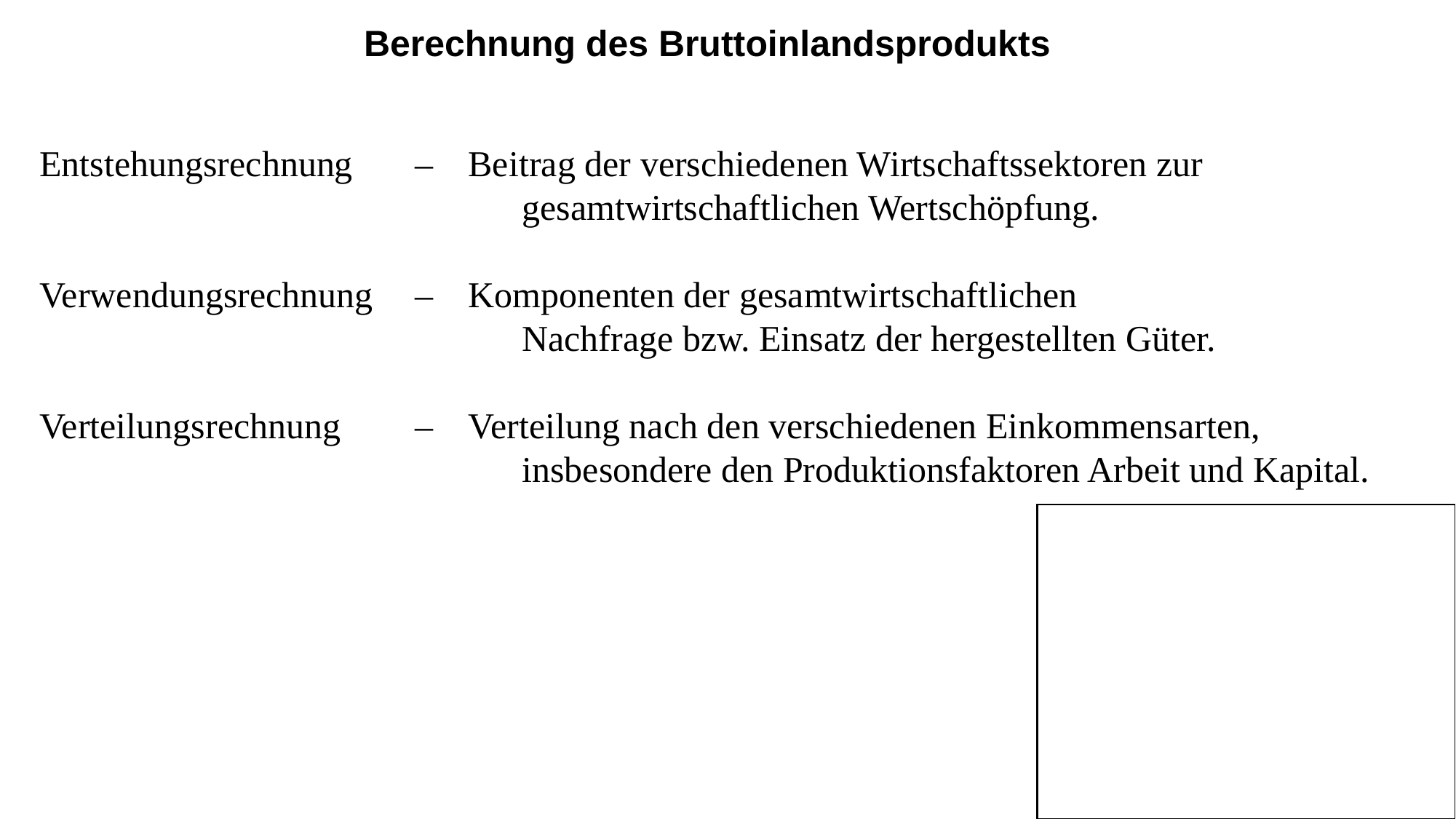

Berechnung des Bruttoinlandsprodukts
Entstehungsrechnung 	– 	Beitrag der verschiedenen Wirtschaftssektoren zur
									gesamtwirtschaftlichen Wertschöpfung.

Verwendungsrechnung	– 	Komponenten der gesamtwirtschaftlichen
									Nachfrage bzw. Einsatz der hergestellten Güter.

Verteilungsrechnung 		–	Verteilung nach den verschiedenen Einkommensarten,
									insbesondere den Produktionsfaktoren Arbeit und Kapital.